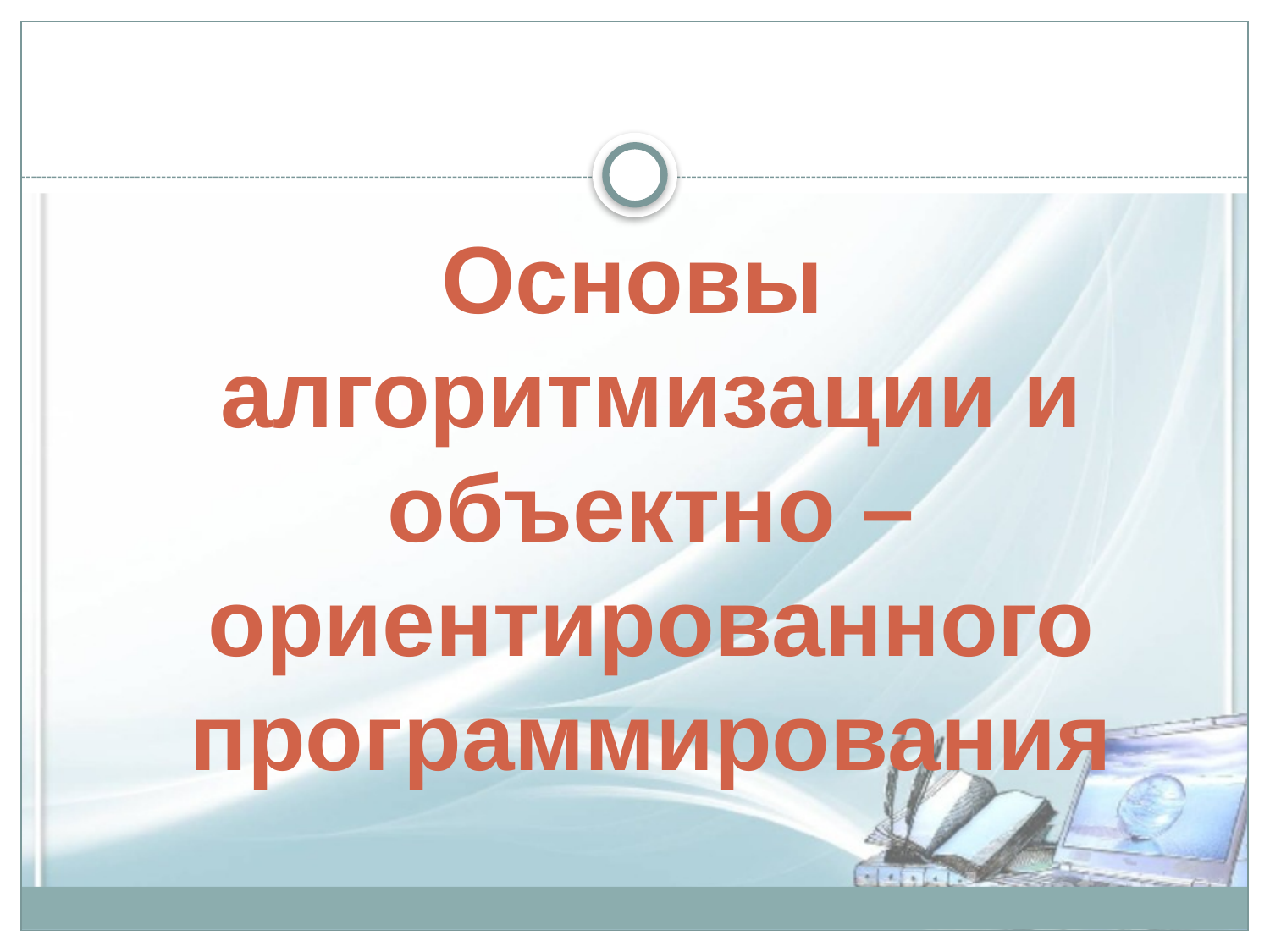

Основы алгоритмизации и объектно – ориентированного программирования